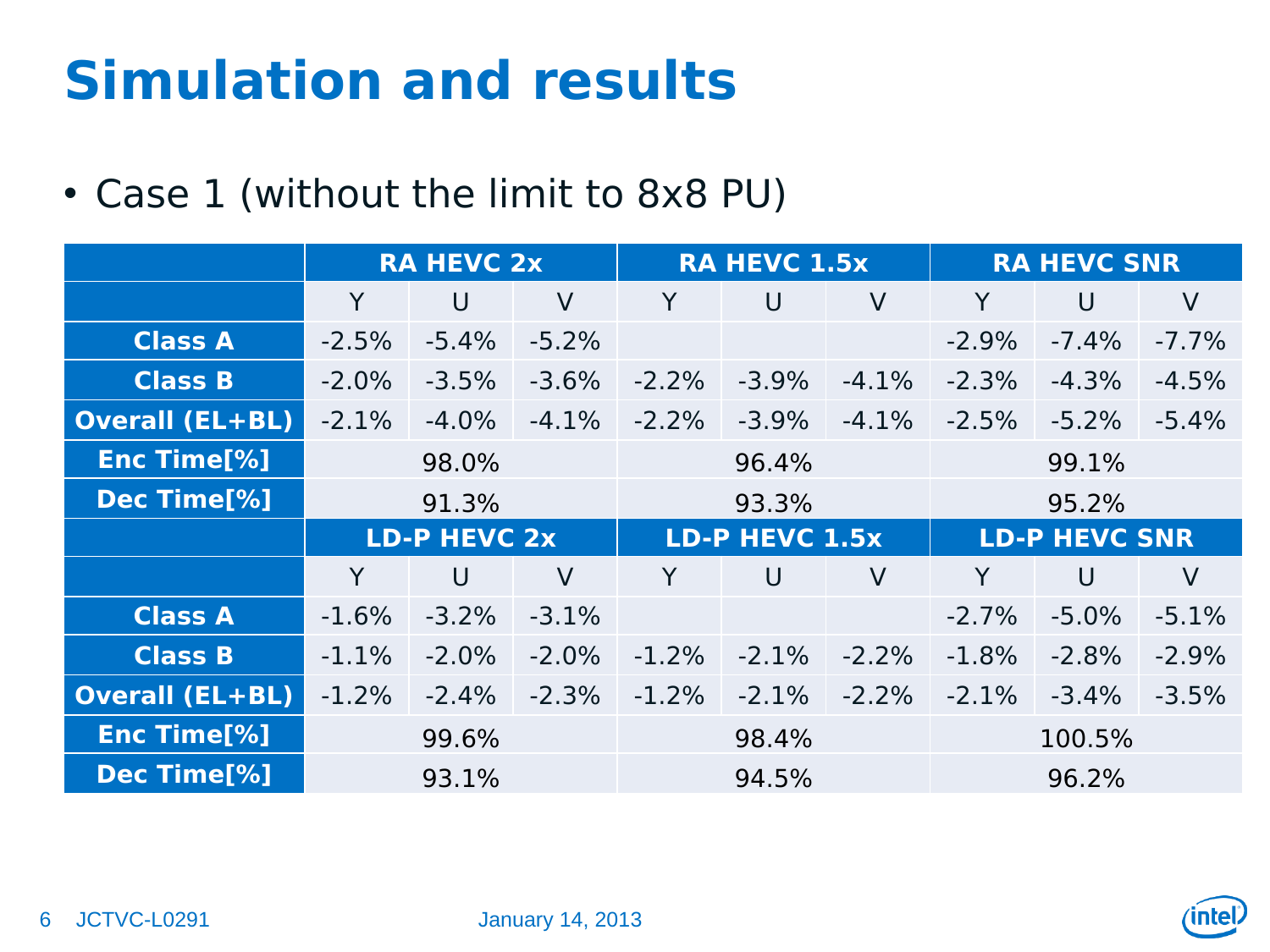

# Simulation and results
Case 1 (without the limit to 8x8 PU)
|  | RA HEVC 2x |  |  | RA HEVC 1.5x |  |  | RA HEVC SNR |  |  |
| --- | --- | --- | --- | --- | --- | --- | --- | --- | --- |
|  | Y | U | V | Y | U | V | Y | U | V |
| Class A | -2.5% | -5.4% | -5.2% |  |  |  | -2.9% | -7.4% | -7.7% |
| Class B | -2.0% | -3.5% | -3.6% | -2.2% | -3.9% | -4.1% | -2.3% | -4.3% | -4.5% |
| Overall (EL+BL) | -2.1% | -4.0% | -4.1% | -2.2% | -3.9% | -4.1% | -2.5% | -5.2% | -5.4% |
| Enc Time[%] | 98.0% |  |  | 96.4% |  |  | 99.1% |  |  |
| Dec Time[%] | 91.3% |  |  | 93.3% |  |  | 95.2% |  |  |
|  | LD-P HEVC 2x |  |  | LD-P HEVC 1.5x |  |  | LD-P HEVC SNR |  |  |
|  | Y | U | V | Y | U | V | Y | U | V |
| Class A | -1.6% | -3.2% | -3.1% |  |  |  | -2.7% | -5.0% | -5.1% |
| Class B | -1.1% | -2.0% | -2.0% | -1.2% | -2.1% | -2.2% | -1.8% | -2.8% | -2.9% |
| Overall (EL+BL) | -1.2% | -2.4% | -2.3% | -1.2% | -2.1% | -2.2% | -2.1% | -3.4% | -3.5% |
| Enc Time[%] | 99.6% |  |  | 98.4% |  |  | 100.5% |  |  |
| Dec Time[%] | 93.1% |  |  | 94.5% |  |  | 96.2% |  |  |
6
JCTVC-L0291
January 14, 2013